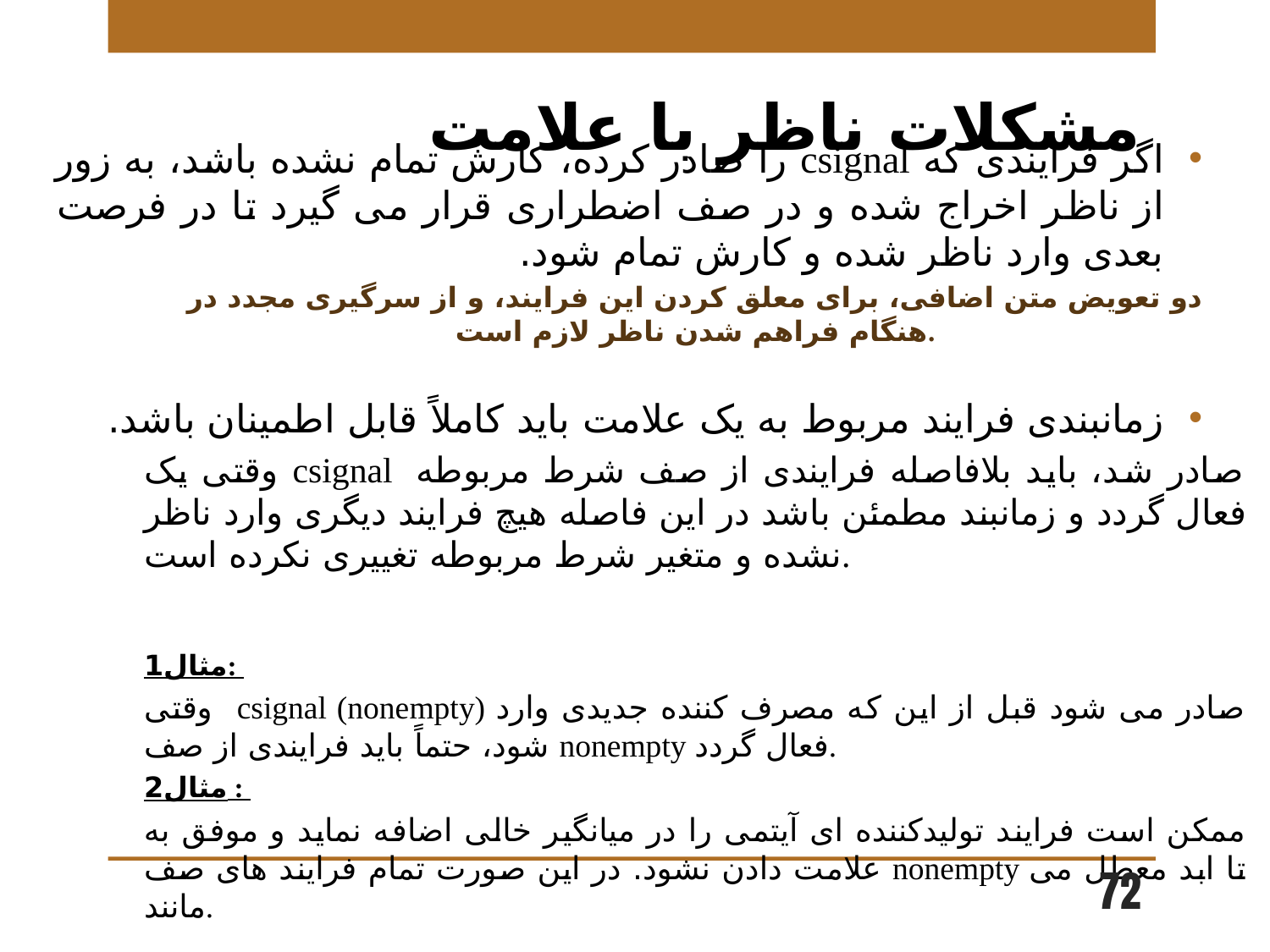

# مشکلات ناظر با علامت
اگر فرایندی که csignal را صادر کرده، کارش تمام نشده باشد، به زور از ناظر اخراج شده و در صف اضطراری قرار می گیرد تا در فرصت بعدی وارد ناظر شده و کارش تمام شود.
دو تعویض متن اضافی، برای معلق کردن این فرایند، و از سرگیری مجدد در هنگام فراهم شدن ناظر لازم است.

زمانبندی فرایند مربوط به یک علامت باید کاملاً قابل اطمینان باشد.
وقتی یک csignal  صادر شد، باید بلافاصله فرایندی از صف شرط مربوطه فعال گردد و زمانبند مطمئن باشد در این فاصله هیچ فرایند دیگری وارد ناظر نشده و متغیر شرط مربوطه تغییری نکرده است.

مثال1:
وقتی  csignal (nonempty) صادر می شود قبل از این که مصرف کننده جدیدی وارد شود، حتماً باید فرایندی از صف nonempty فعال گردد.
مثال2 :
ممکن است فرایند تولیدکننده ای آیتمی را در میانگیر خالی اضافه نماید و موفق به علامت دادن نشود. در این صورت تمام فرایند های صف nonempty تا ابد معطل می مانند.
72